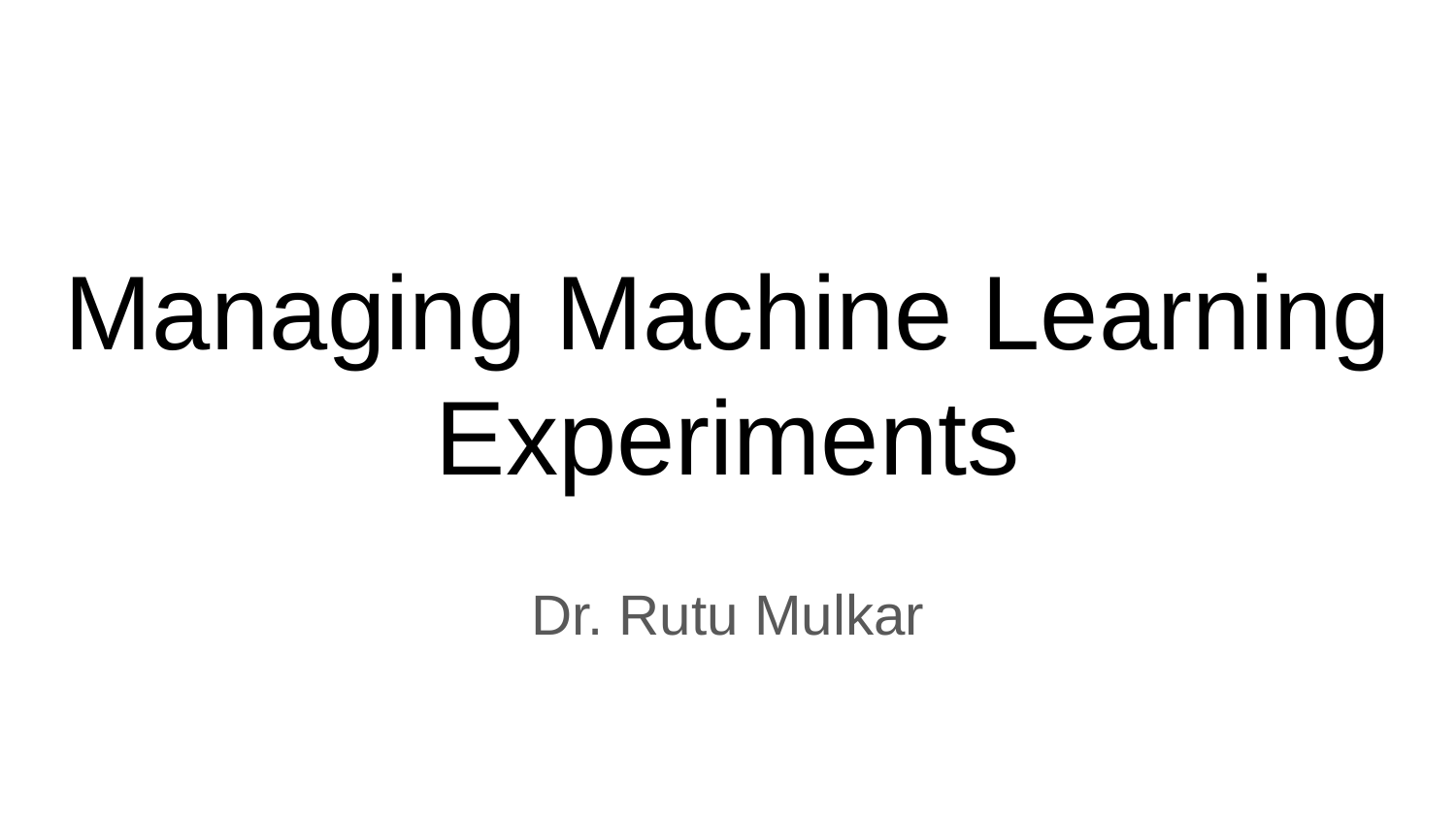

# Managing Machine Learning Experiments
Dr. Rutu Mulkar